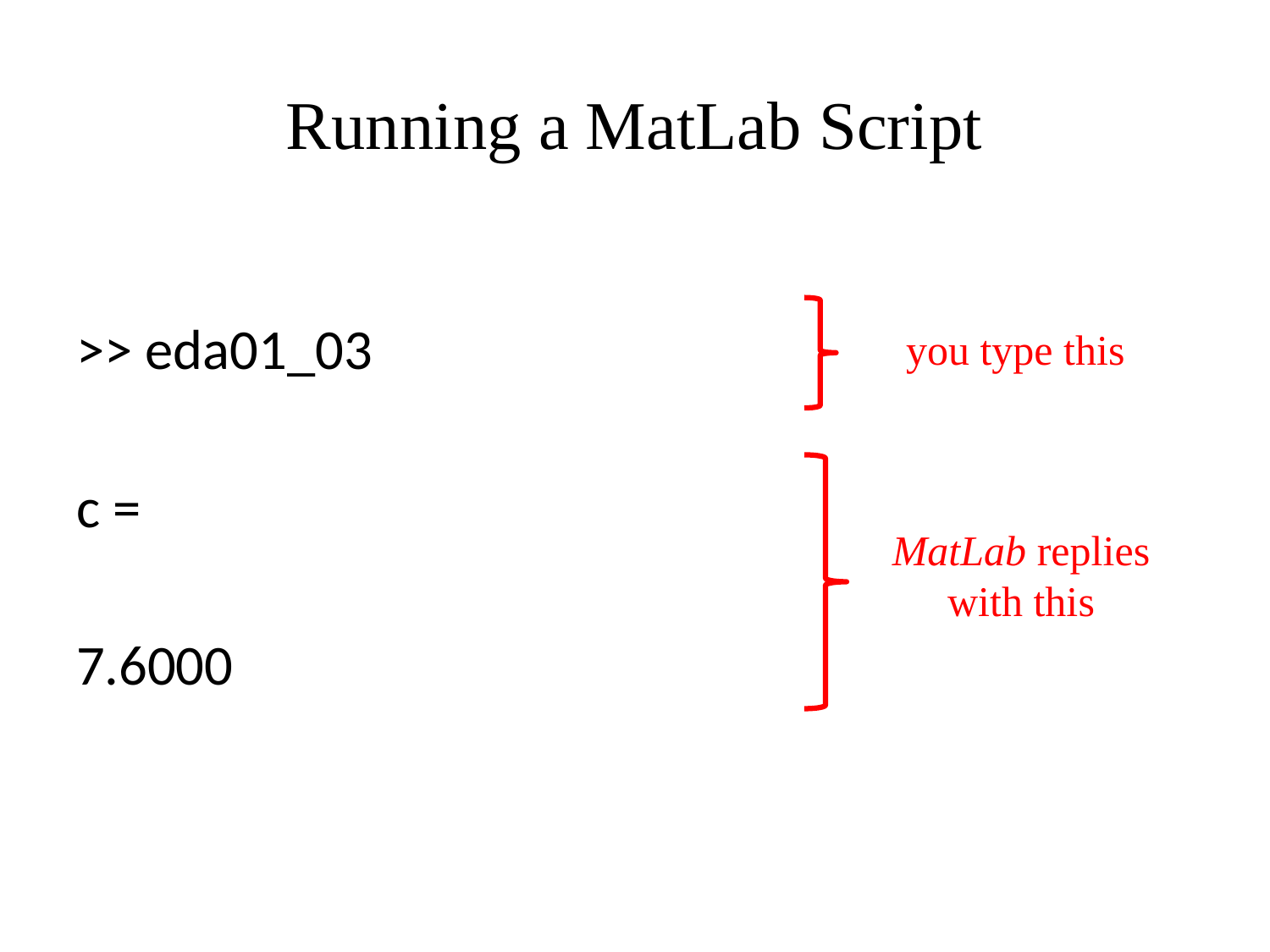

# Running a MatLab Script

>> eda01_03

c =

7.6000
you type this

MatLab replies with this